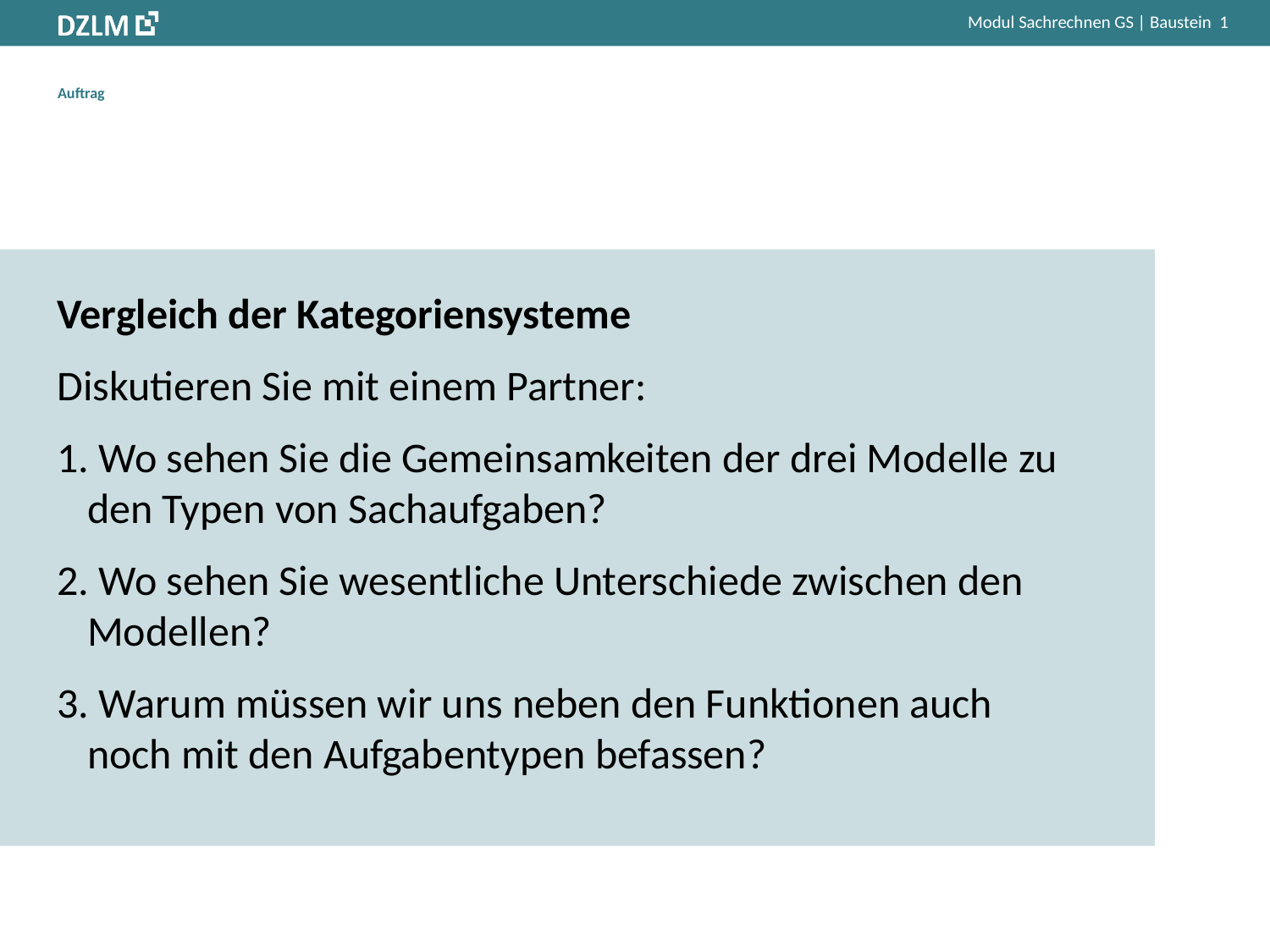

# Auftrag

Vergleich der Kategoriensysteme
Diskutieren Sie mit einem Partner:
 Wo sehen Sie die Gemeinsamkeiten der drei Modelle zu den Typen von Sachaufgaben?
 Wo sehen Sie wesentliche Unterschiede zwischen den Modellen?
 Warum müssen wir uns neben den Funktionen auch noch mit den Aufgabentypen befassen?